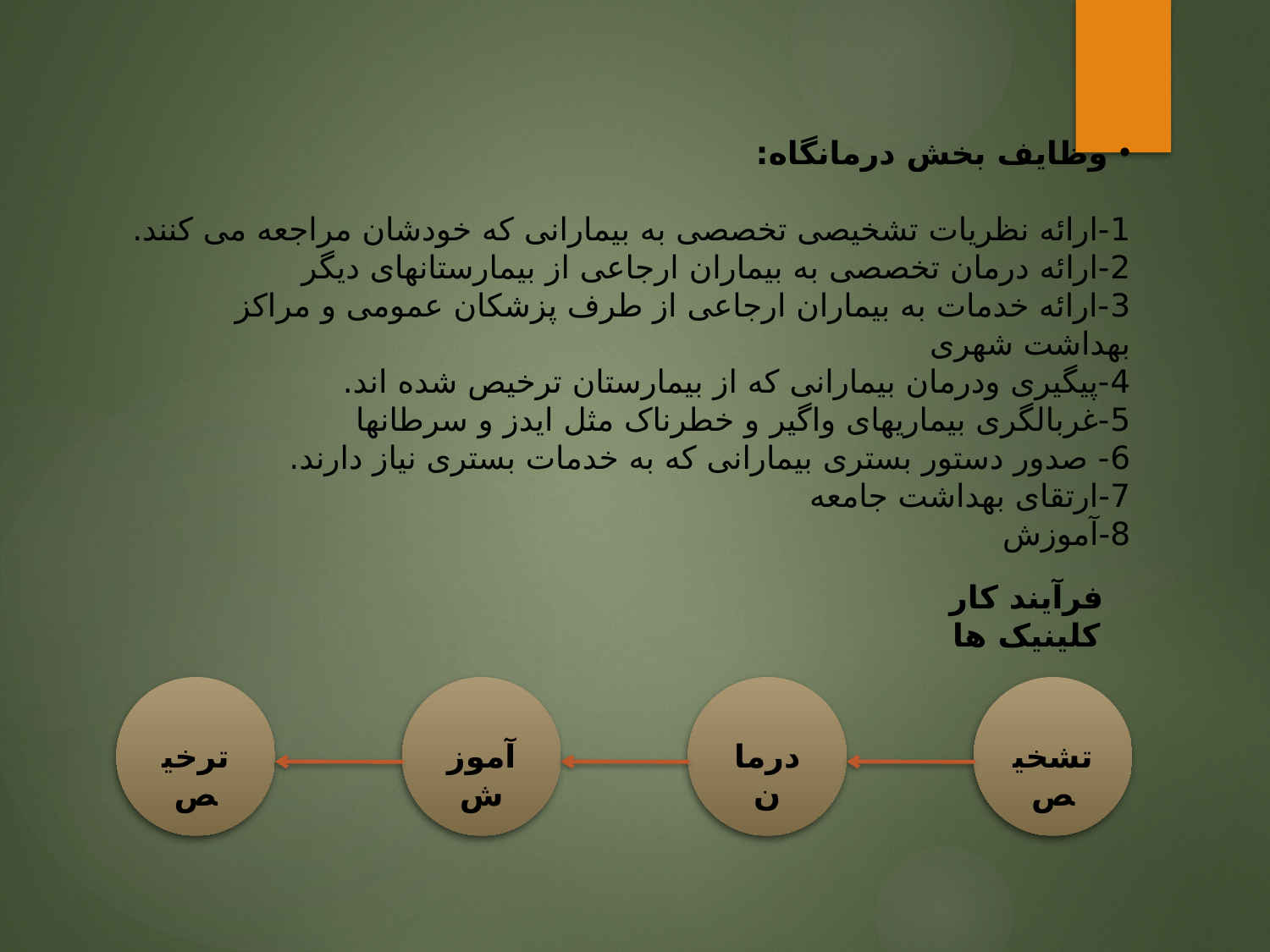

وظایف بخش درمانگاه:

1-ارائه نظریات تشخیصی تخصصی به بیمارانی که خودشان مراجعه می کنند.
2-ارائه درمان تخصصی به بیماران ارجاعی از بیمارستانهای دیگر
3-ارائه خدمات به بیماران ارجاعی از طرف پزشکان عمومی و مراکز بهداشت شهری
4-پیگیری ودرمان بیمارانی که از بیمارستان ترخیص شده اند.
5-غربالگری بیماریهای واگیر و خطرناک مثل ایدز و سرطانها
6- صدور دستور بستری بیمارانی که به خدمات بستری نیاز دارند.
7-ارتقای بهداشت جامعه
8-آموزش

فرآیند کار کلینیک ها

ترخیص
آموزش
درمان
تشخیص